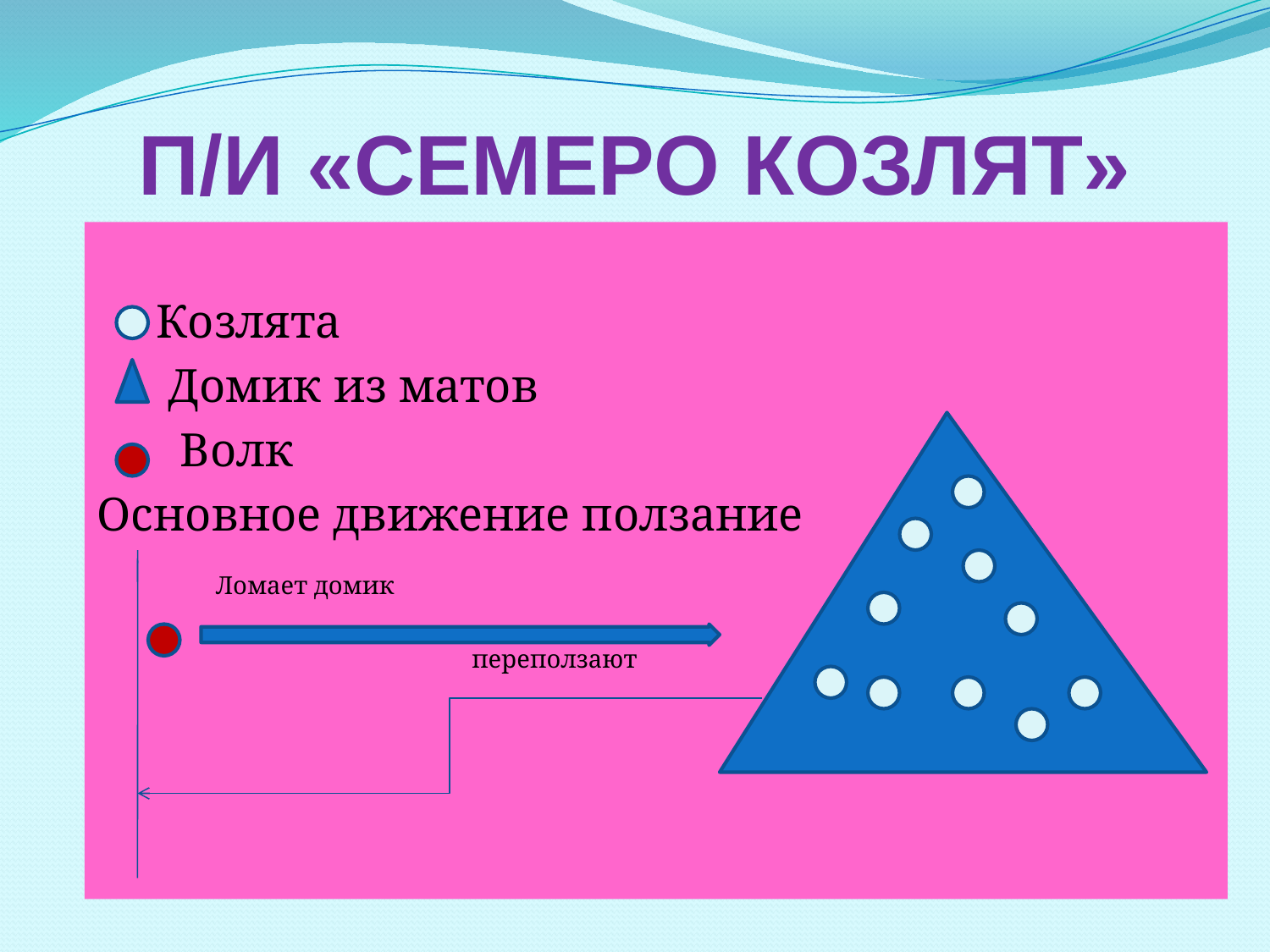

# П/И «Семеро козлят»

     Козлята
      Домик из матов
       Волк
Основное движение ползание
          Ломает домик

                                                           переползают